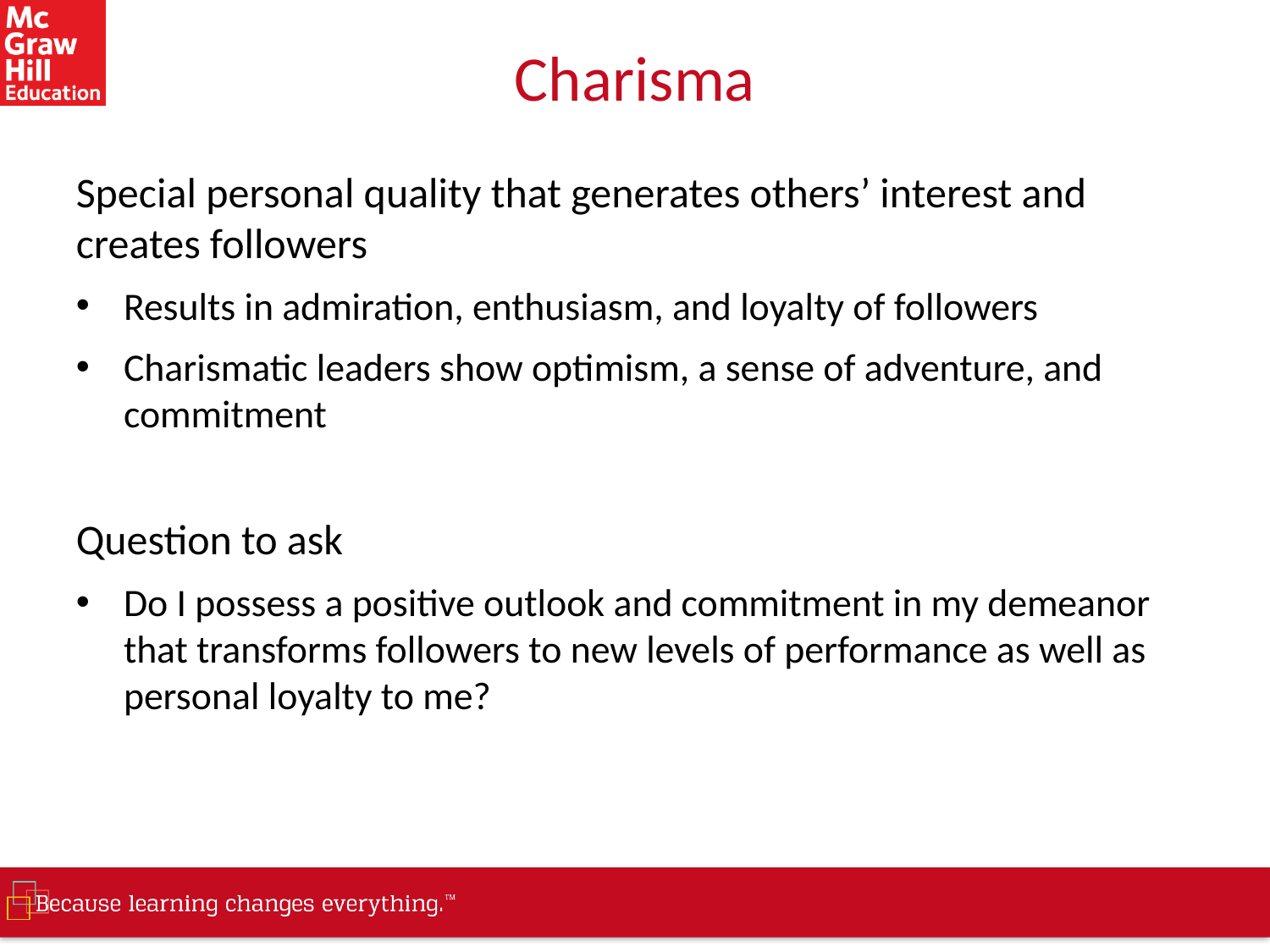

# Charisma
Special personal quality that generates others’ interest and creates followers
Results in admiration, enthusiasm, and loyalty of followers
Charismatic leaders show optimism, a sense of adventure, and commitment

Question to ask
Do I possess a positive outlook and commitment in my demeanor that transforms followers to new levels of performance as well as personal loyalty to me?